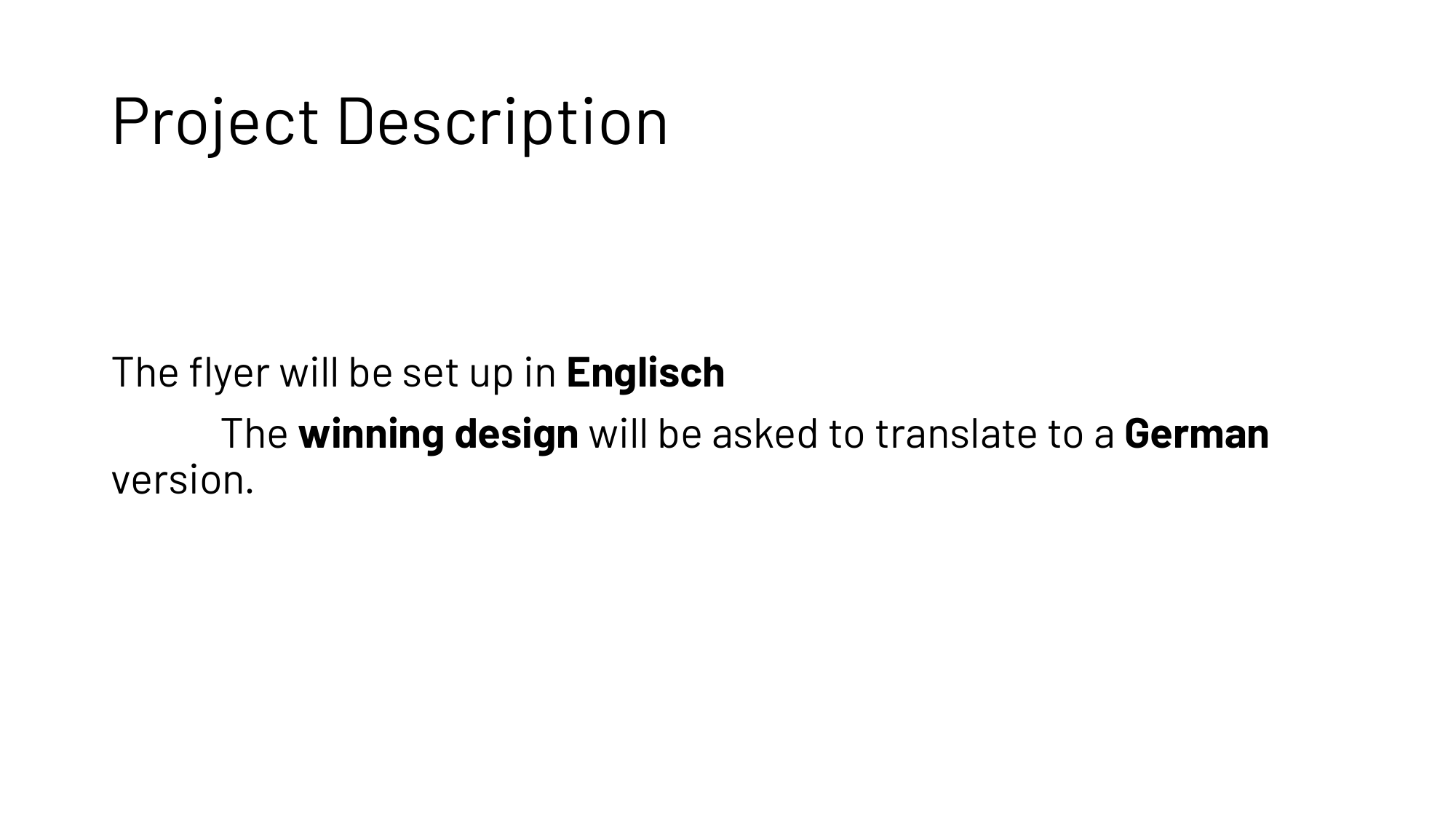

# Project Description

The flyer will be set up in Englisch
	The winning design will be asked to translate to a German 	version.